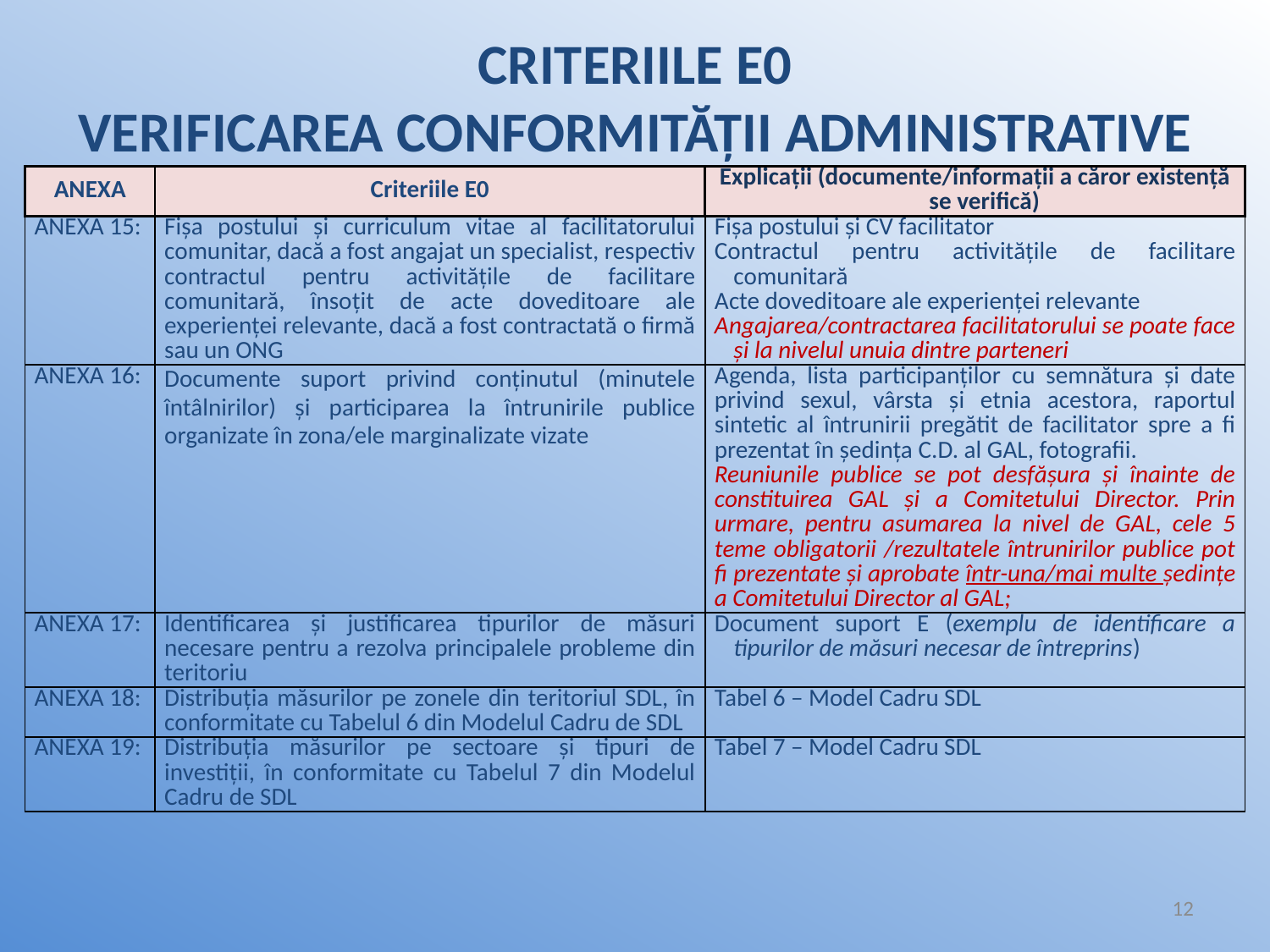

# CRITERIILE E0 VERIFICAREA CONFORMITĂȚII ADMINISTRATIVE
| ANEXA | Criteriile E0 | Explicații (documente/informații a căror existență se verifică) |
| --- | --- | --- |
| ANEXA 15: | Fișa postului și curriculum vitae al facilitatorului comunitar, dacă a fost angajat un specialist, respectiv contractul pentru activitățile de facilitare comunitară, însoțit de acte doveditoare ale experienței relevante, dacă a fost contractată o firmă sau un ONG | Fișa postului și CV facilitator Contractul pentru activitățile de facilitare comunitară Acte doveditoare ale experienței relevante Angajarea/contractarea facilitatorului se poate face și la nivelul unuia dintre parteneri |
| ANEXA 16: | Documente suport privind conținutul (minutele întâlnirilor) și participarea la întrunirile publice organizate în zona/ele marginalizate vizate | Agenda, lista participanților cu semnătura și date privind sexul, vârsta și etnia acestora, raportul sintetic al întrunirii pregătit de facilitator spre a fi prezentat în ședința C.D. al GAL, fotografii. Reuniunile publice se pot desfășura și înainte de constituirea GAL și a Comitetului Director. Prin urmare, pentru asumarea la nivel de GAL, cele 5 teme obligatorii /rezultatele întrunirilor publice pot fi prezentate și aprobate într-una/mai multe ședințe a Comitetului Director al GAL; |
| ANEXA 17: | Identificarea și justificarea tipurilor de măsuri necesare pentru a rezolva principalele probleme din teritoriu | Document suport E (exemplu de identificare a tipurilor de măsuri necesar de întreprins) |
| ANEXA 18: | Distribuția măsurilor pe zonele din teritoriul SDL, în conformitate cu Tabelul 6 din Modelul Cadru de SDL | Tabel 6 – Model Cadru SDL |
| ANEXA 19: | Distribuția măsurilor pe sectoare și tipuri de investiții, în conformitate cu Tabelul 7 din Modelul Cadru de SDL | Tabel 7 – Model Cadru SDL |
12